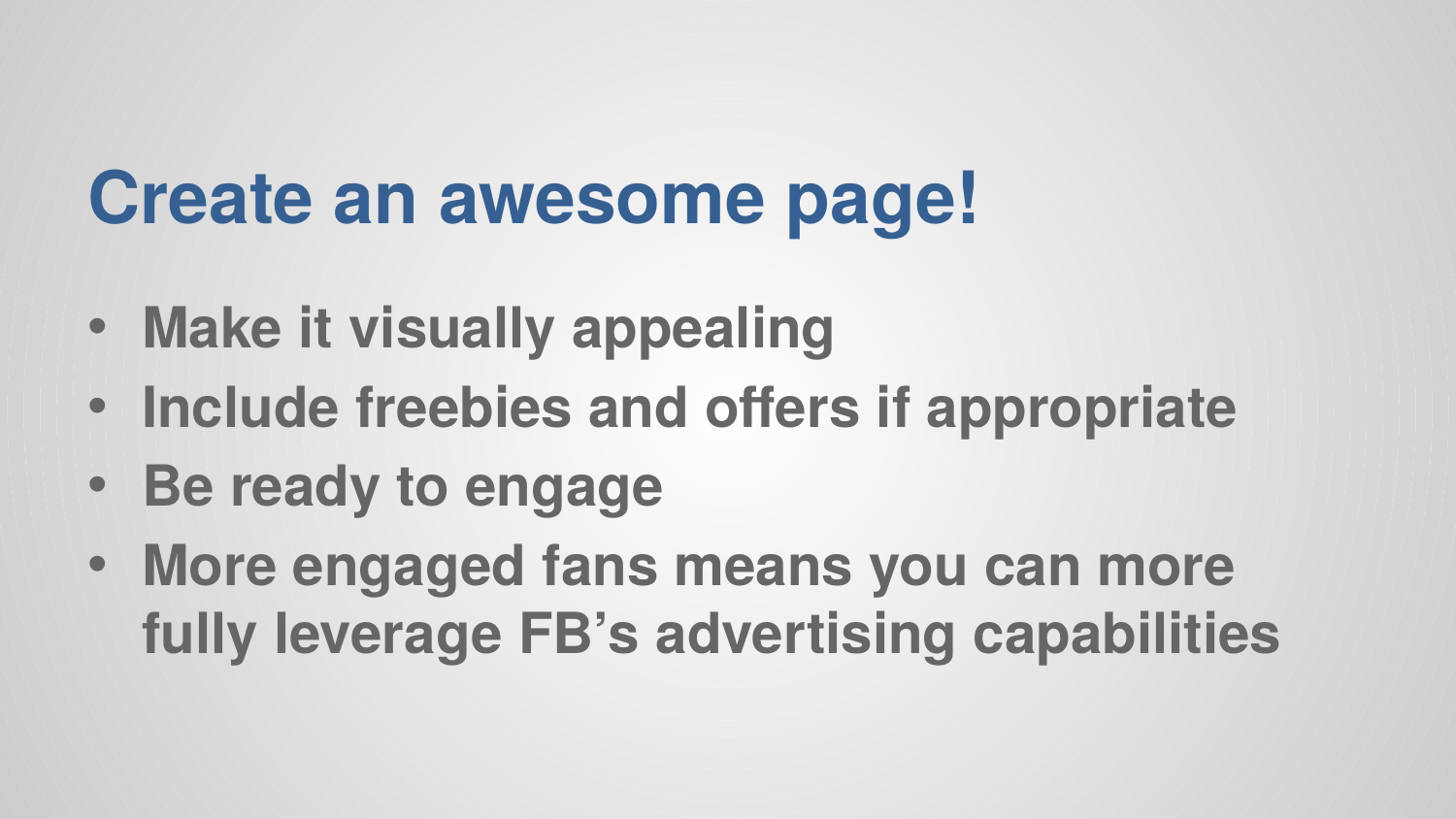

# Create an awesome page!
Make it visually appealing
Include freebies and offers if appropriate
Be ready to engage
More engaged fans means you can more fully leverage FB’s advertising capabilities